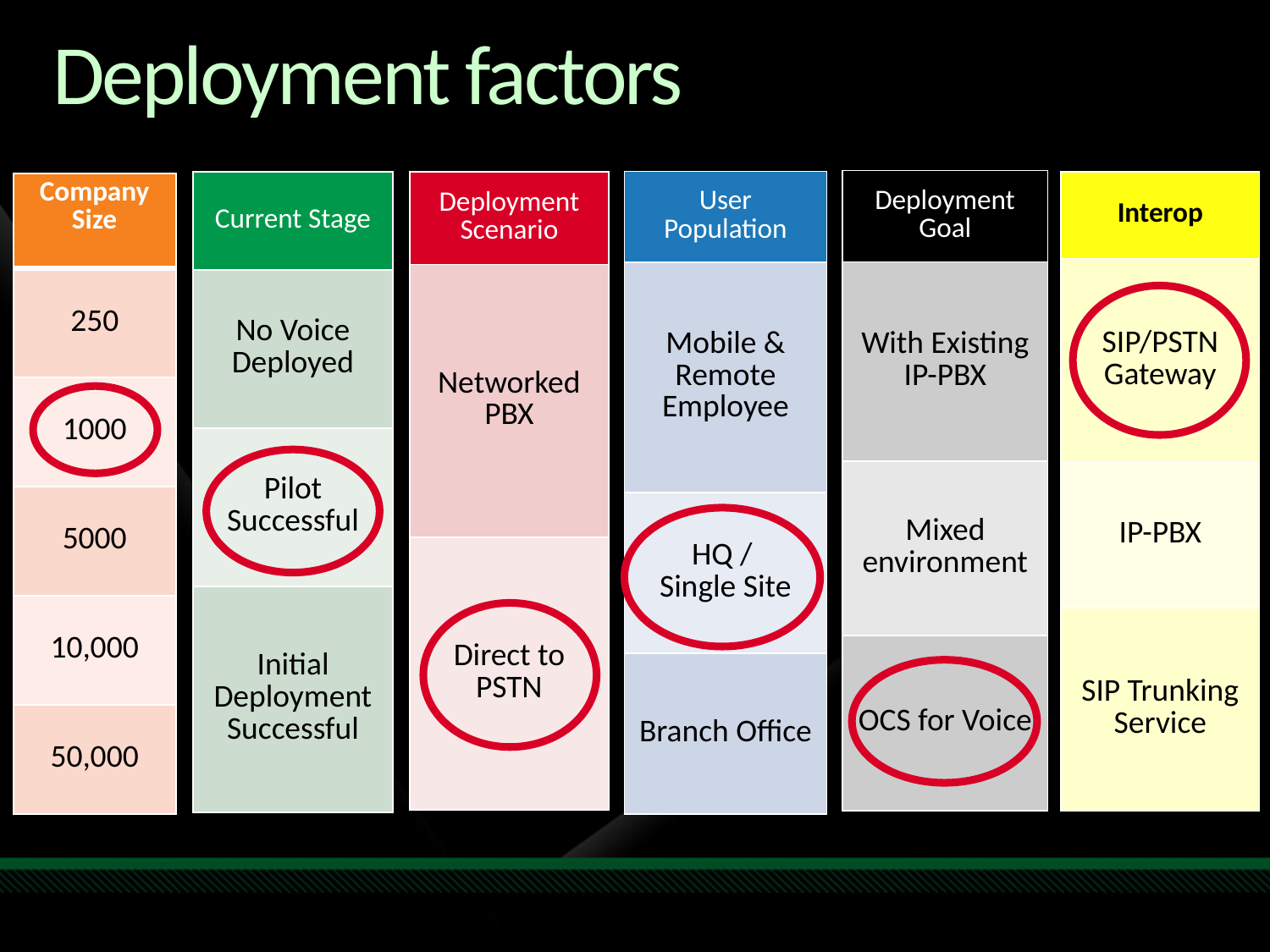

# Deployment factors
| Deployment Goal |
| --- |
| With Existing IP-PBX |
| Mixed environment |
| OCS for Voice |
| User Population |
| --- |
| Mobile & Remote Employee |
| HQ / Single Site |
| Branch Office |
| Deployment Scenario |
| --- |
| Networked PBX |
| Direct to PSTN |
| Interop |
| --- |
| SIP/PSTN Gateway |
| IP-PBX |
| SIP Trunking Service |
| Current Stage |
| --- |
| No Voice Deployed |
| Pilot Successful |
| Initial Deployment Successful |
| Company Size |
| --- |
| 250 |
| 1000 |
| 5000 |
| 10,000 |
| 50,000 |